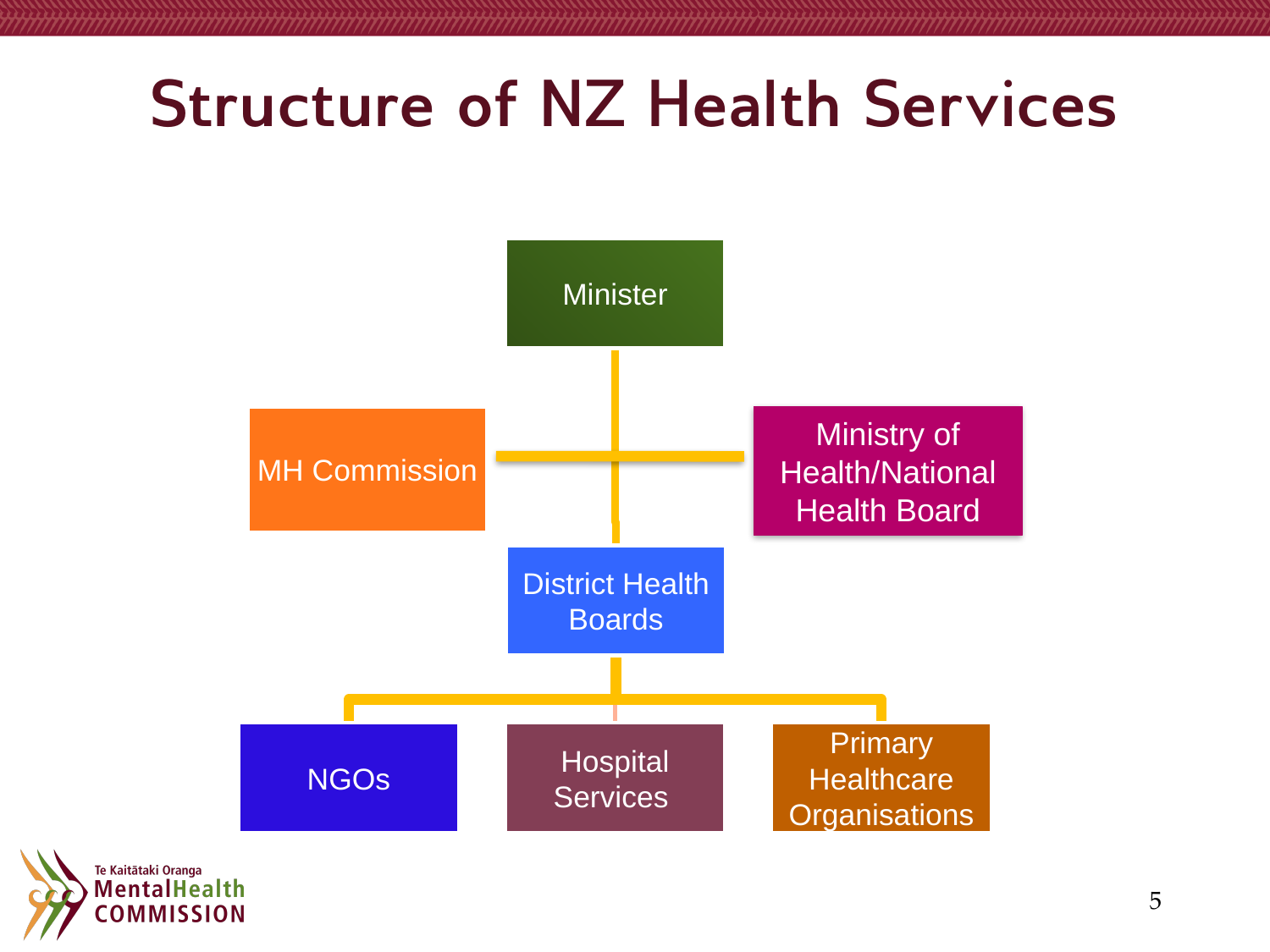

# Structure of NZ Health Services
Minister
District Health Boards
NGOs
Hospital Services
Primary Healthcare
Organisations
MH Commission
Ministry of Health/National Health Board
5